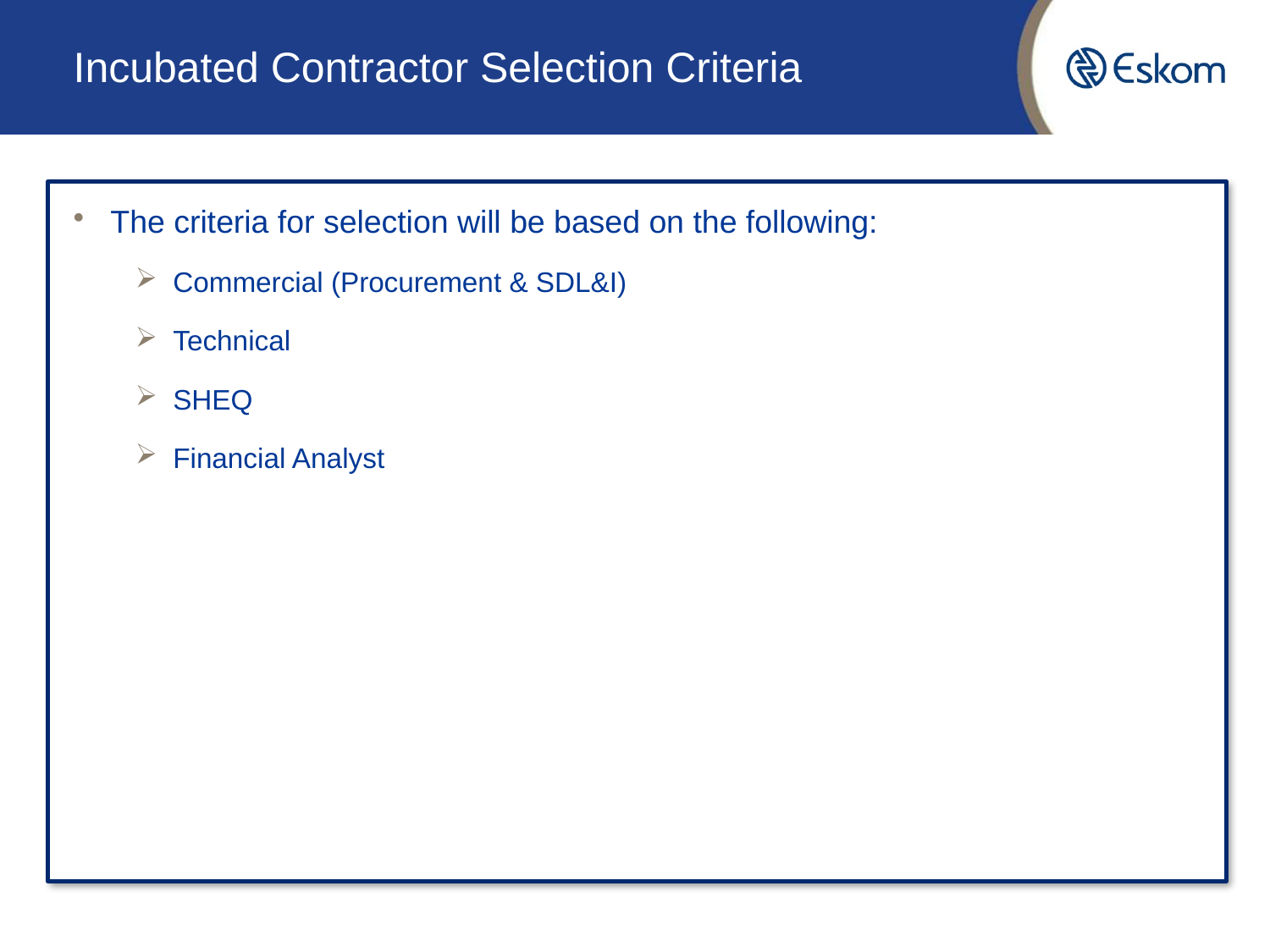

# Incubated Contractor Selection Criteria

The criteria for selection will be based on the following:
Commercial (Procurement & SDL&I)
Technical
SHEQ
Financial Analyst